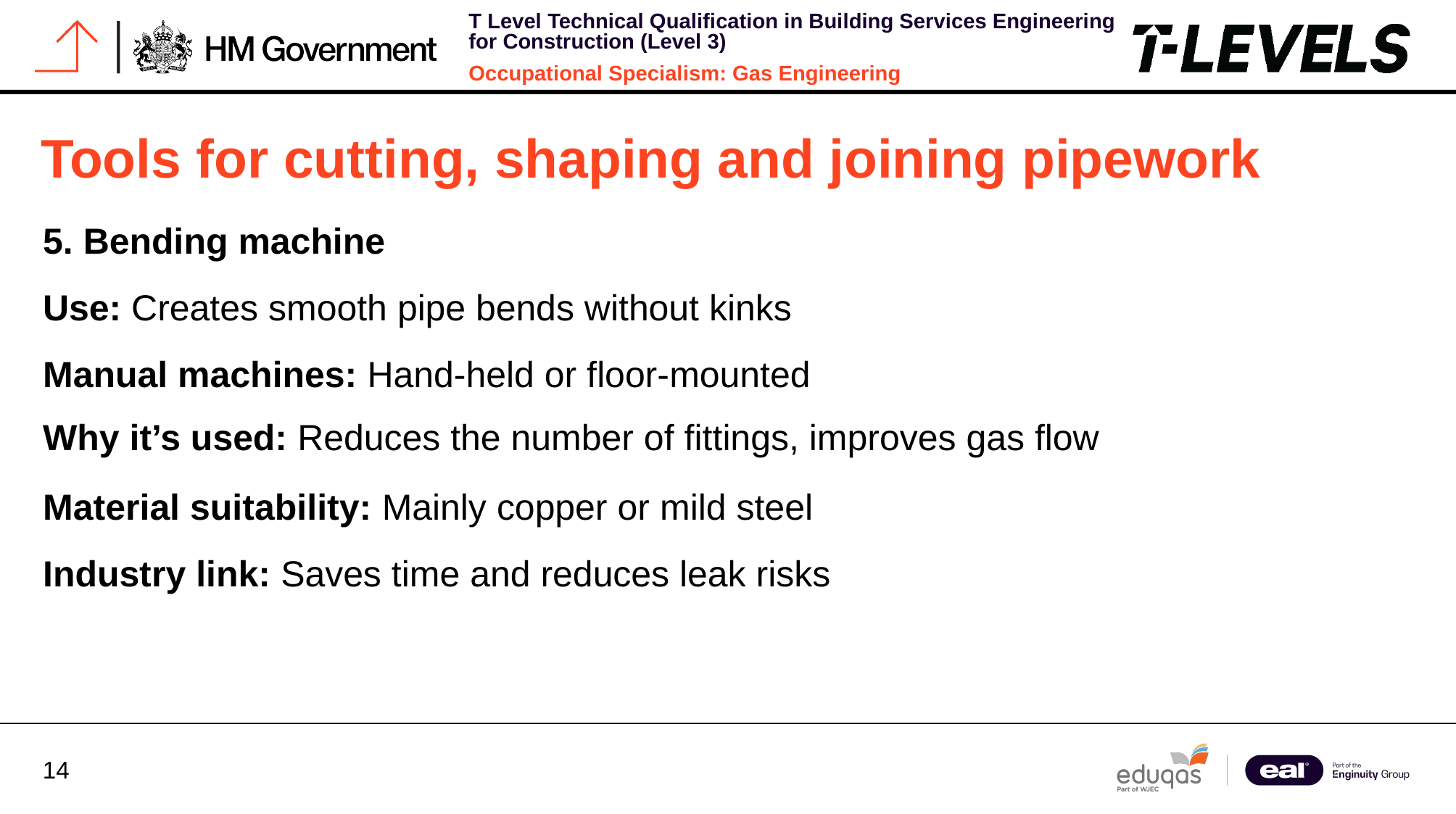

# Tools for cutting, shaping and joining pipework

5. Bending machine
Use: Creates smooth pipe bends without kinks
Manual machines: Hand-held or floor-mounted
Why it’s used: Reduces the number of fittings, improves gas flow
Material suitability: Mainly copper or mild steel
Industry link: Saves time and reduces leak risks